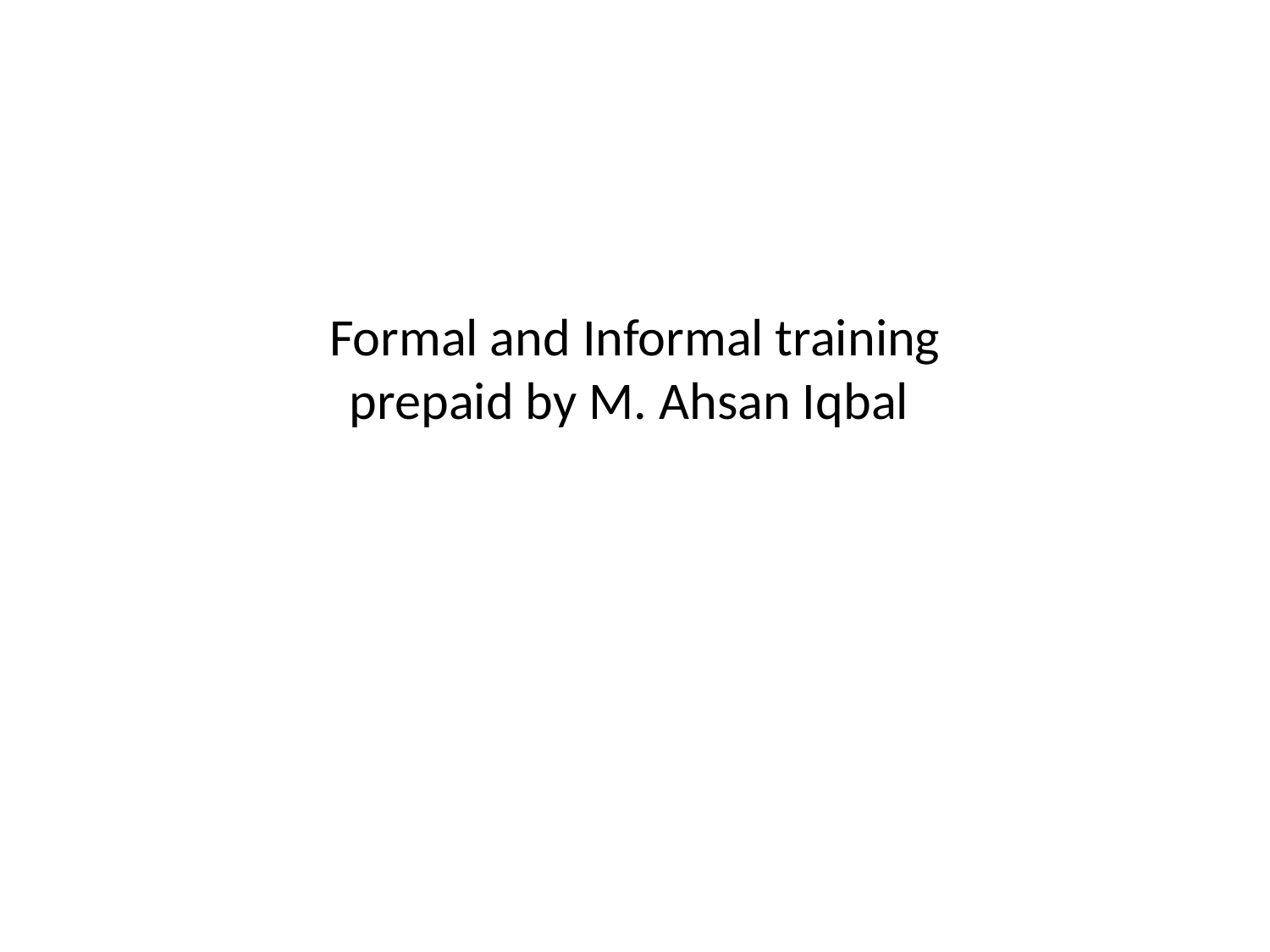

# Formal and Informal training prepaid by M. Ahsan Iqbal